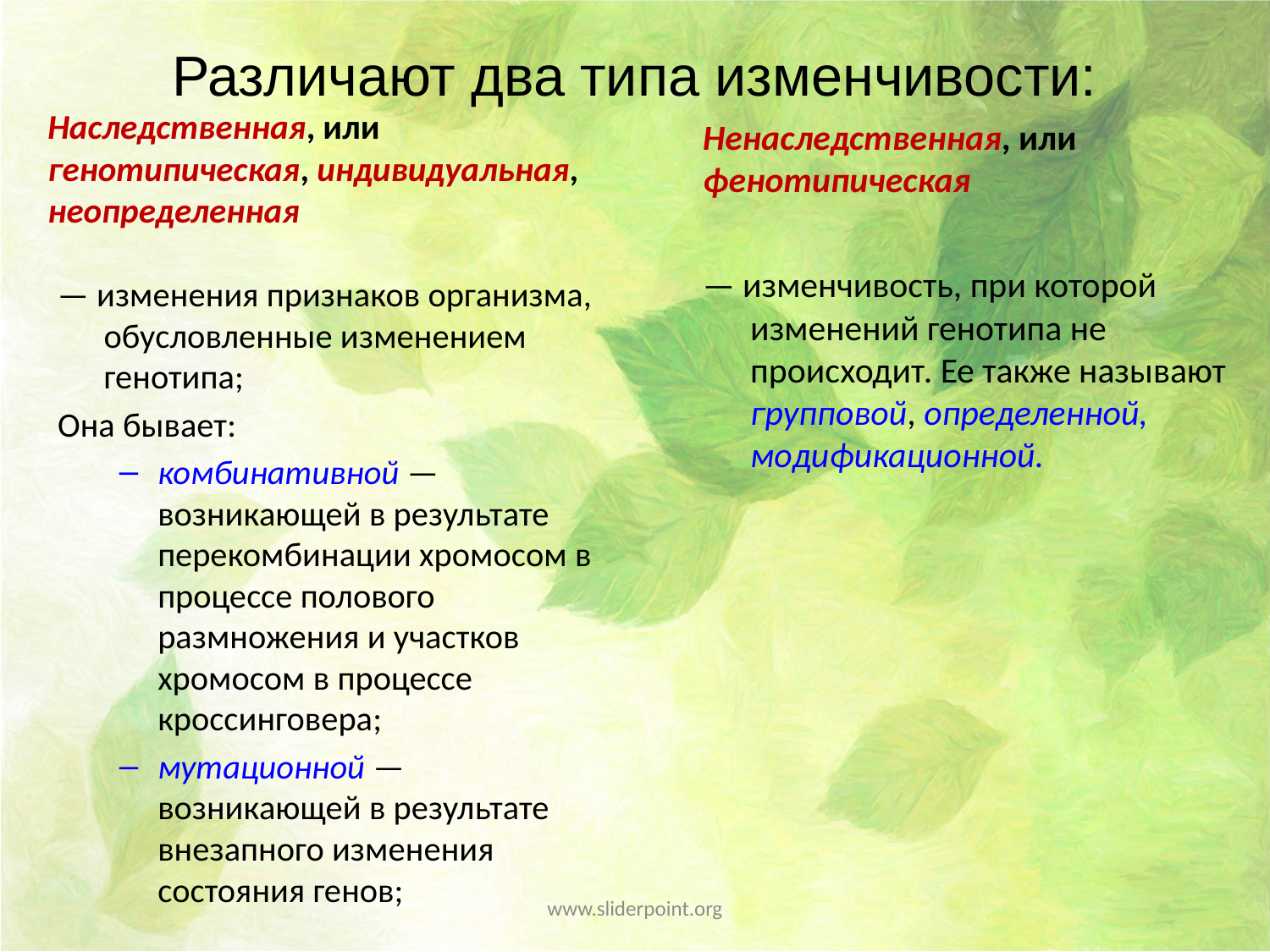

# Различают два типа изменчивости:
Наследственная, или генотипическая, индивидуальная, неопределенная
Ненаследственная, или фенотипическая
— изменчивость, при которой изменений генотипа не происходит. Ее также называют групповой, определенной, модификационной.
— изменения признаков организма, обусловленные изменением генотипа;
Она бывает:
комбинативной — возникающей в результате перекомбинации хромосом в процессе полового размножения и участков хромосом в процессе кроссинговера;
мутационной — возникающей в результате внезапного изменения состояния генов;

www.sliderpoint.org